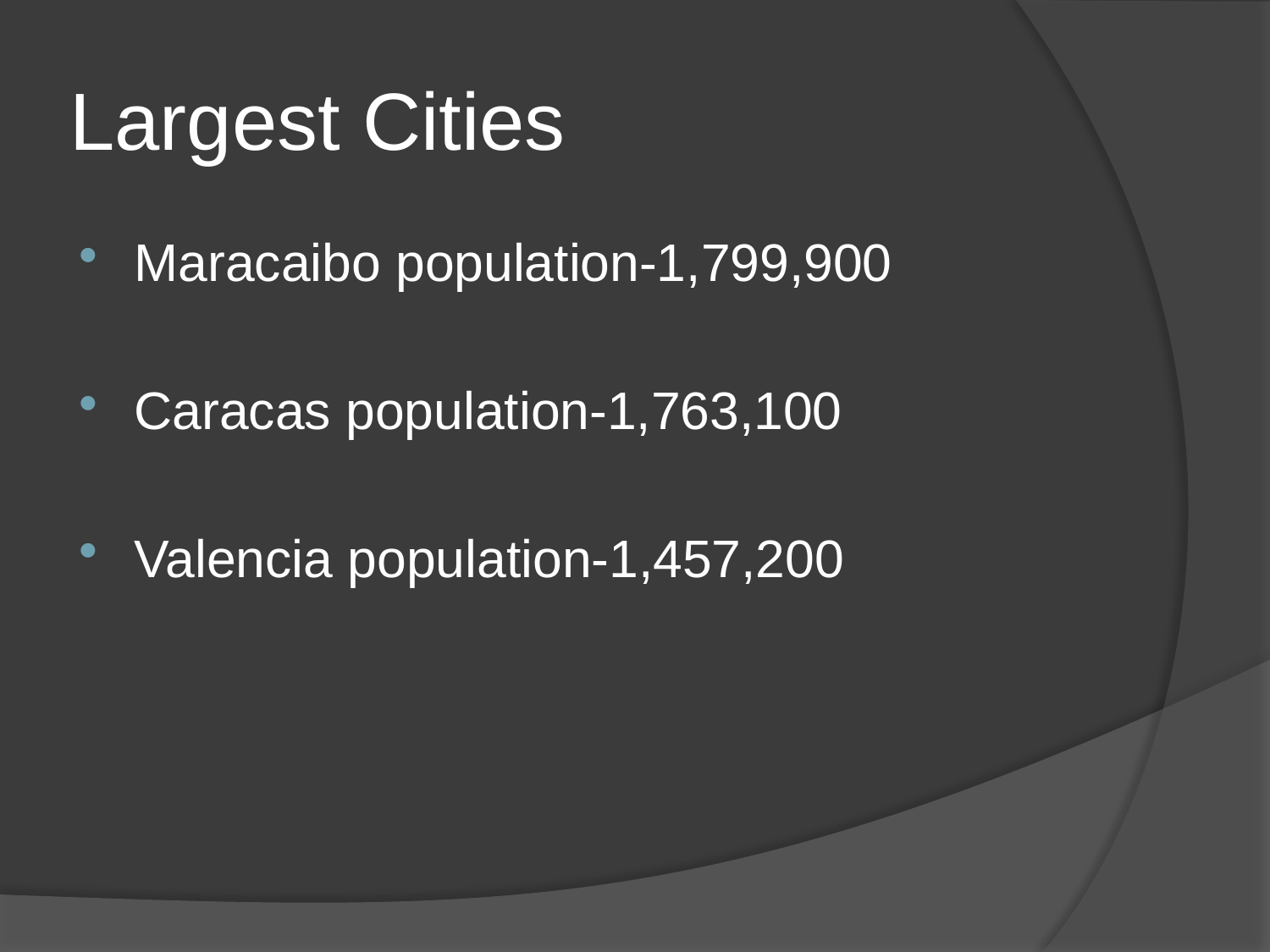

# Largest Cities
Maracaibo population-1,799,900

Caracas population-1,763,100

Valencia population-1,457,200